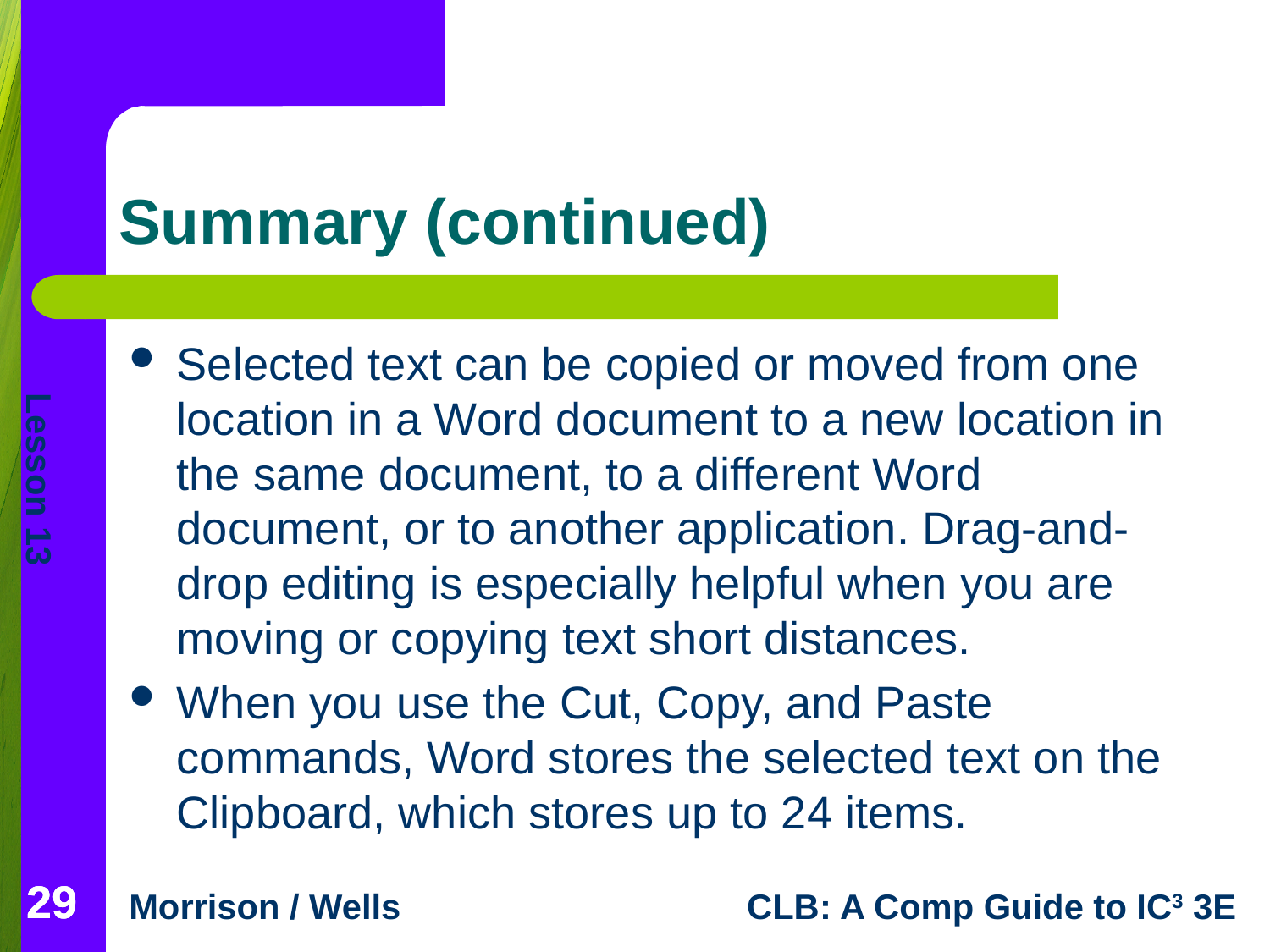

# Summary (continued)
Selected text can be copied or moved from one location in a Word document to a new location in the same document, to a different Word document, or to another application. Drag-and-drop editing is especially helpful when you are moving or copying text short distances.
When you use the Cut, Copy, and Paste commands, Word stores the selected text on the Clipboard, which stores up to 24 items.
29
29
29